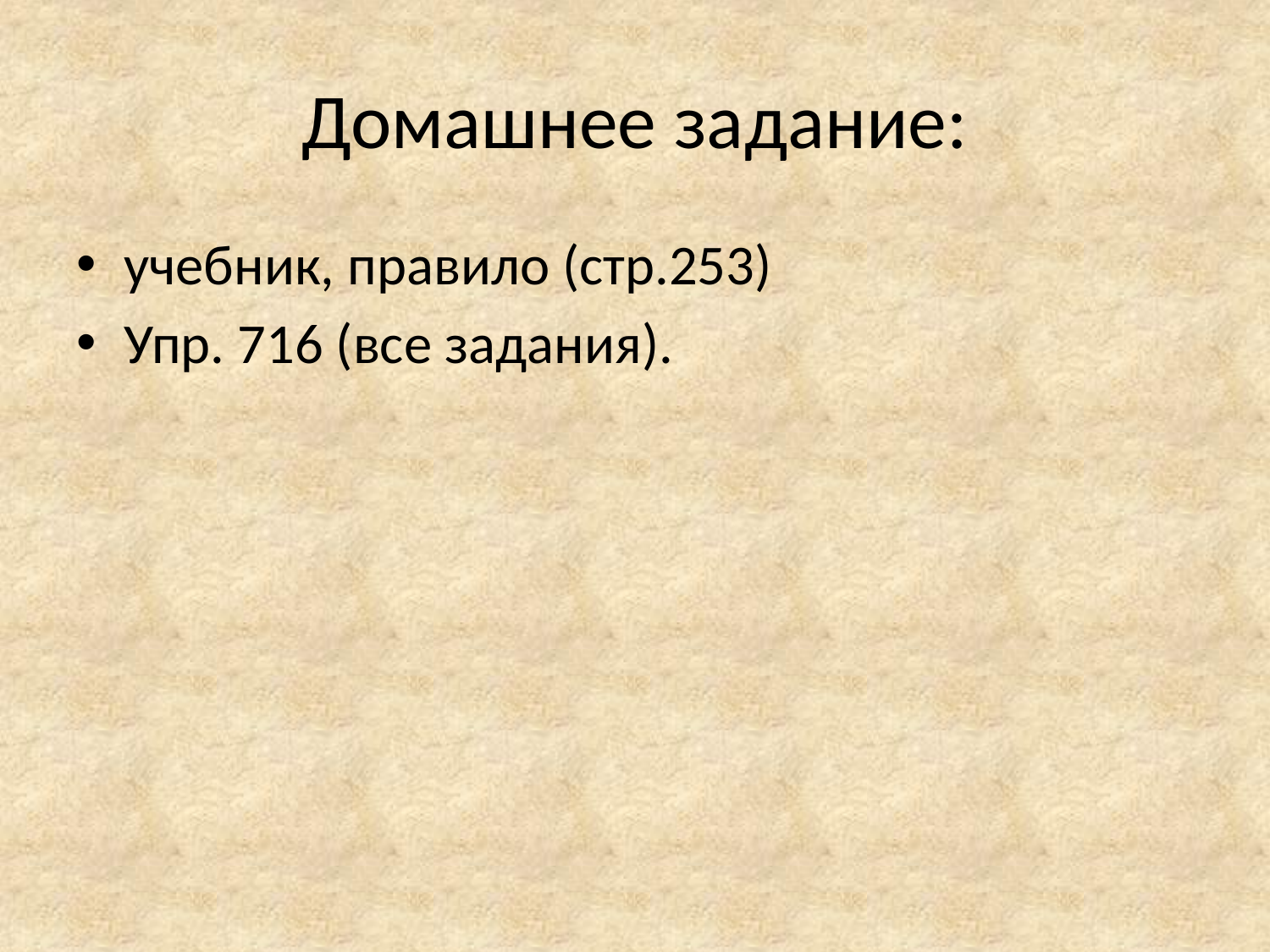

# Домашнее задание:
учебник, правило (стр.253)
Упр. 716 (все задания).